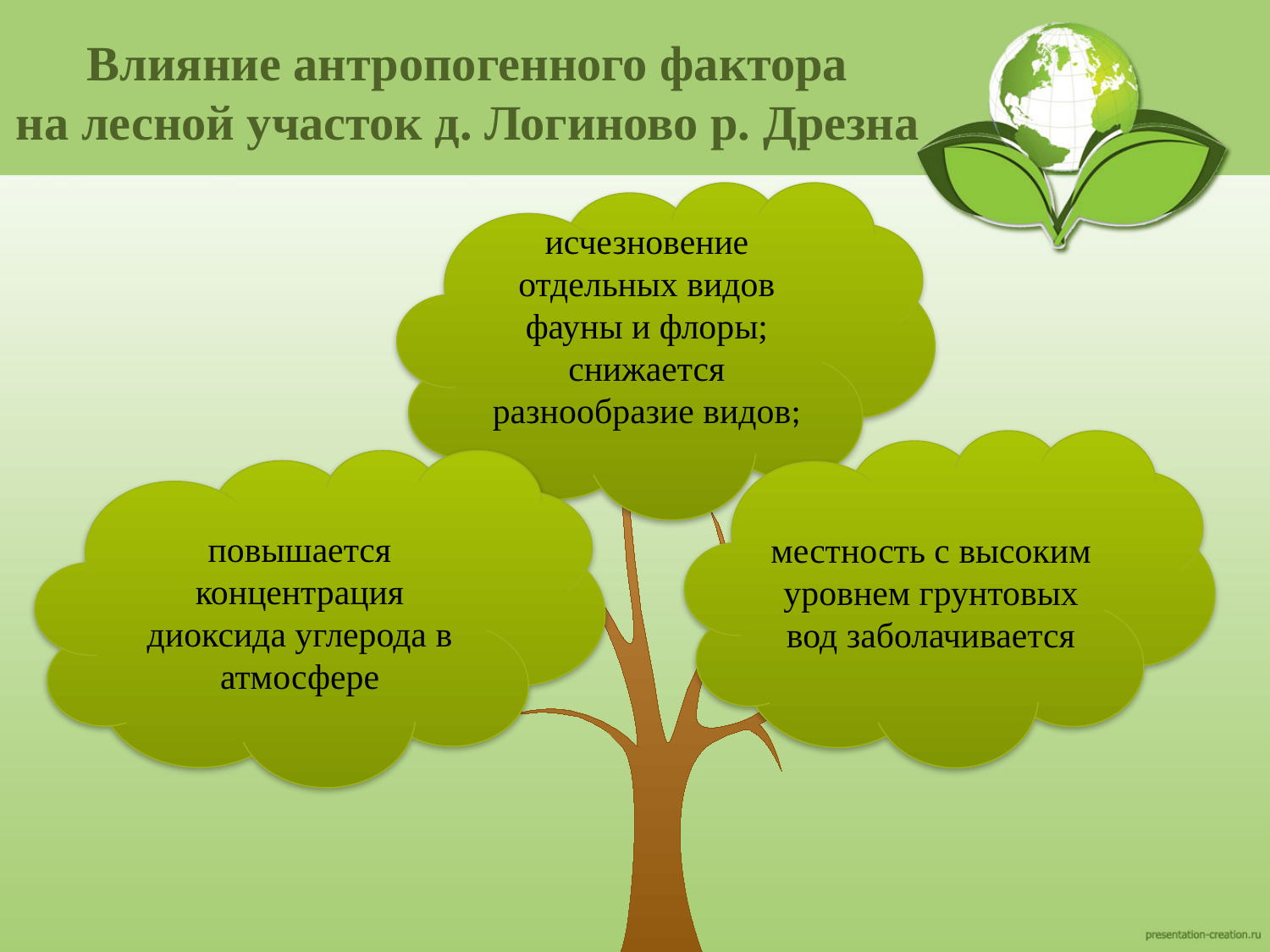

# Влияние антропогенного фактора на лесной участок д. Логиново р. Дрезна
исчезновение отдельных видов фауны и флоры;
снижается разнообразие видов;

местность с высоким уровнем грунтовых вод заболачивается
повышается концентрация диоксида углерода в атмосфере